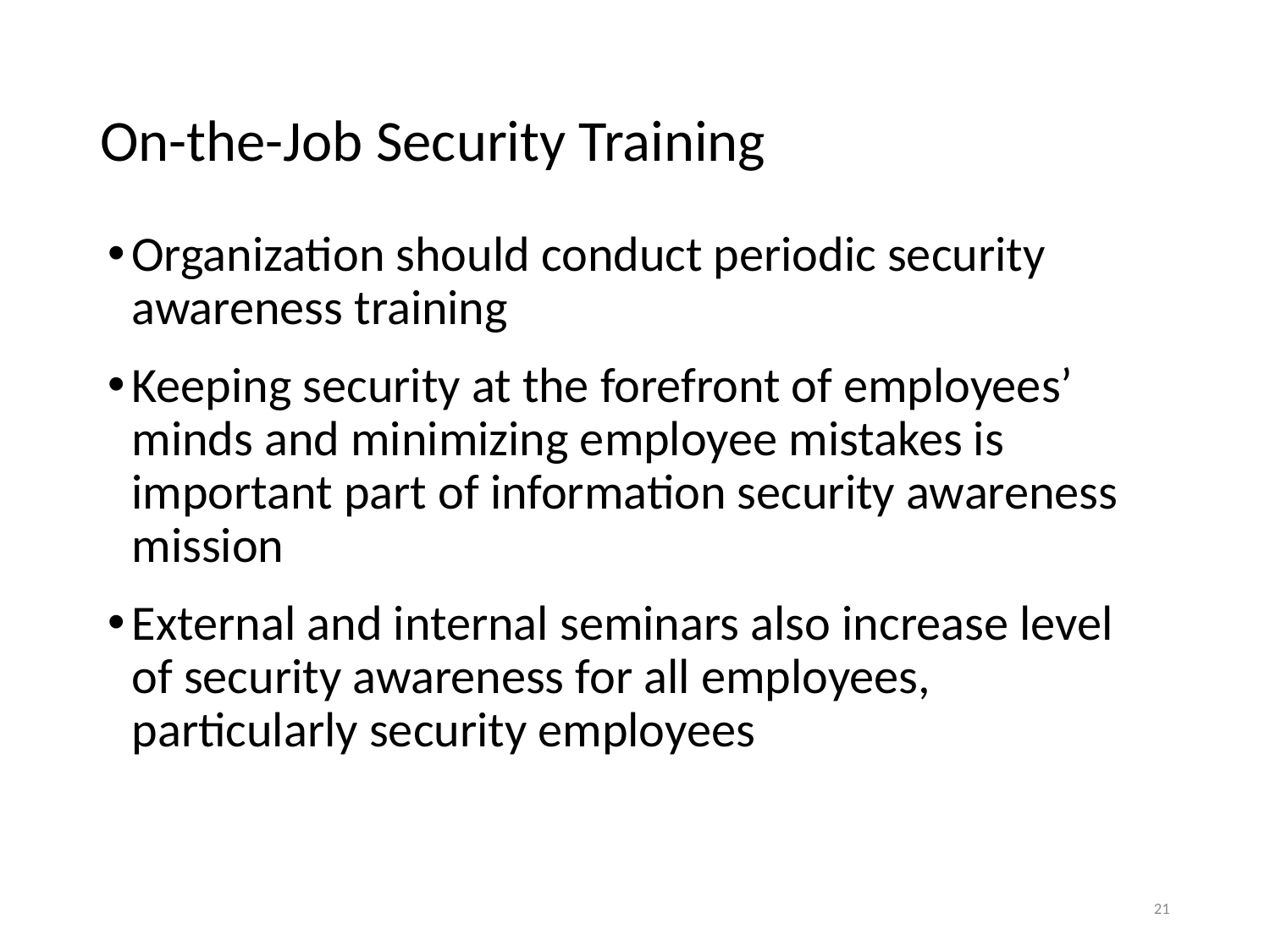

# On-the-Job Security Training
Organization should conduct periodic security awareness training
Keeping security at the forefront of employees’ minds and minimizing employee mistakes is important part of information security awareness mission
External and internal seminars also increase level of security awareness for all employees, particularly security employees
21